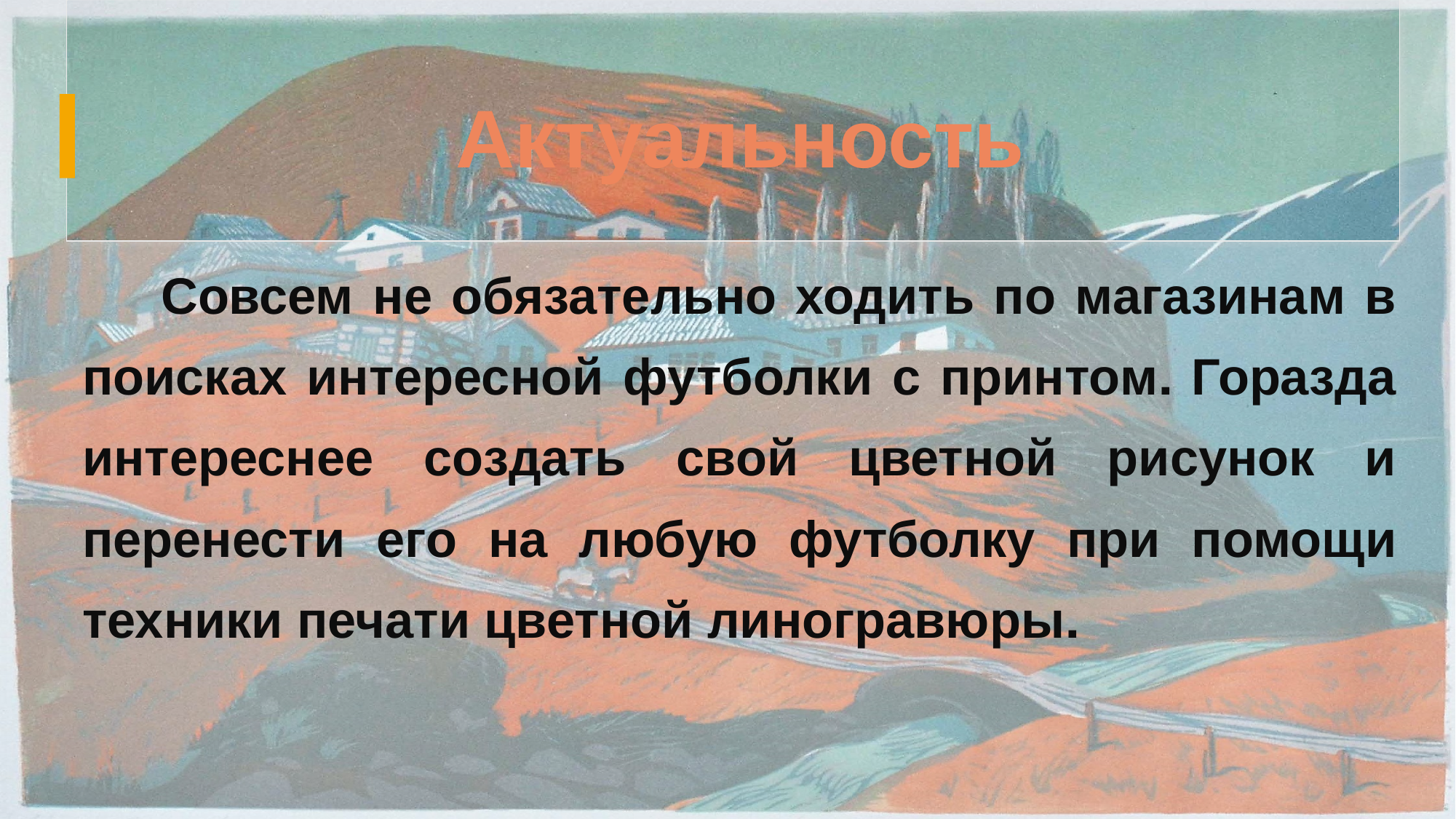

# Актуальность
	Совсем не обязательно ходить по магазинам в поисках интересной футболки с принтом. Горазда интереснее создать свой цветной рисунок и перенести его на любую футболку при помощи техники печати цветной линогравюры.